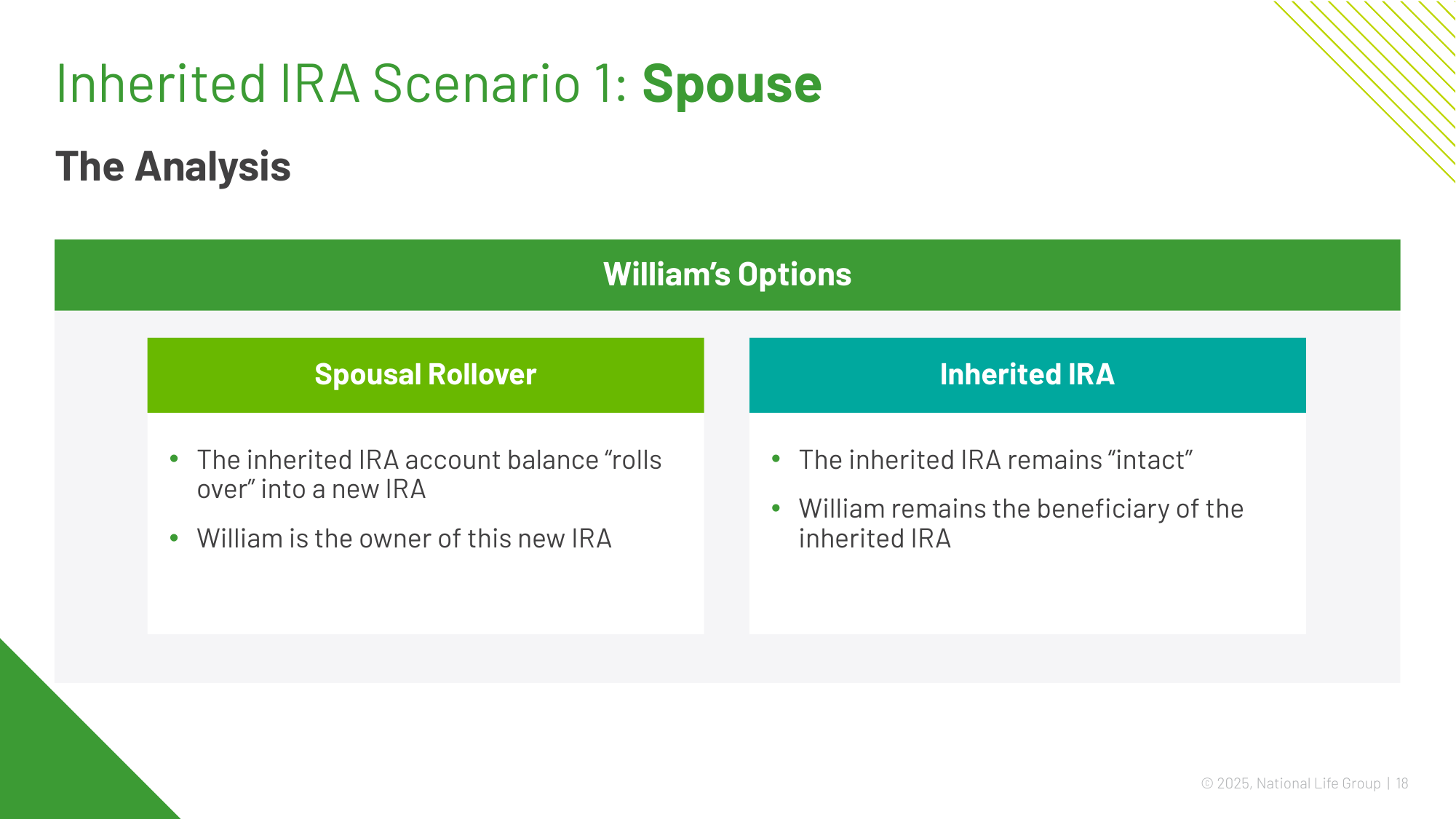

# Inherited IRA Scenario 1: Spouse
The Analysis
William’s Options

Spousal Rollover
Inherited IRA
The inherited IRA account balance “rolls over” into a new IRA
William is the owner of this new IRA
The inherited IRA remains “intact”
William remains the beneficiary of the inherited IRA
© 2025, National Life Group  |  18